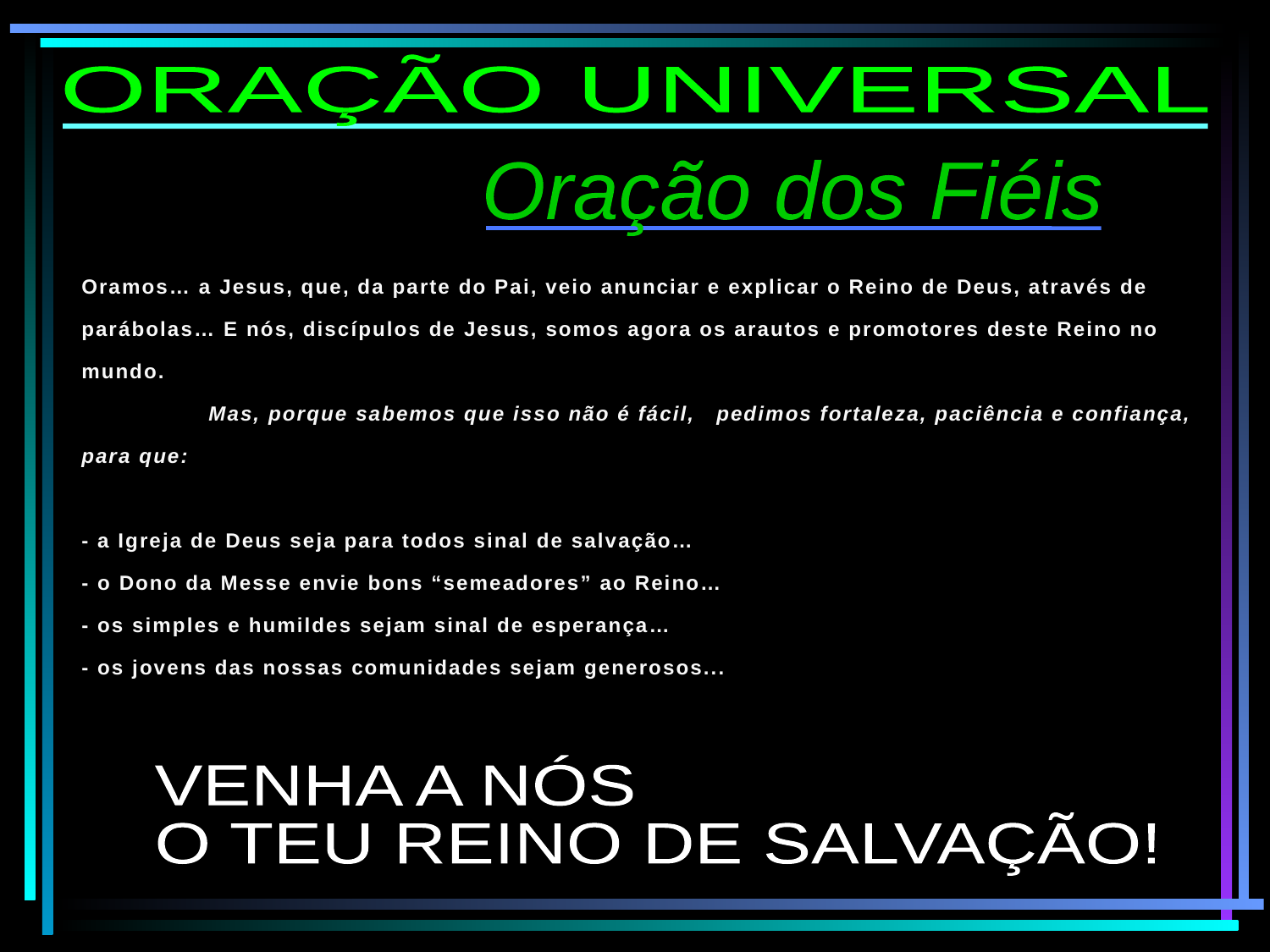

ORAÇÃO UNIVERSAL

Oração dos Fiéis

Oramos… a Jesus, que, da parte do Pai, veio anunciar e explicar o Reino de Deus, através de parábolas… E nós, discípulos de Jesus, somos agora os arautos e promotores deste Reino no mundo.
       	Mas, porque sabemos que isso não é fácil, 	pedimos fortaleza, paciência e confiança, para que:

- a Igreja de Deus seja para todos sinal de salvação…
- o Dono da Messe envie bons “semeadores” ao Reino…
- os simples e humildes sejam sinal de esperança…
- os jovens das nossas comunidades sejam generosos...
VENHA A NÓS
O TEU REINO DE SALVAÇÃO!